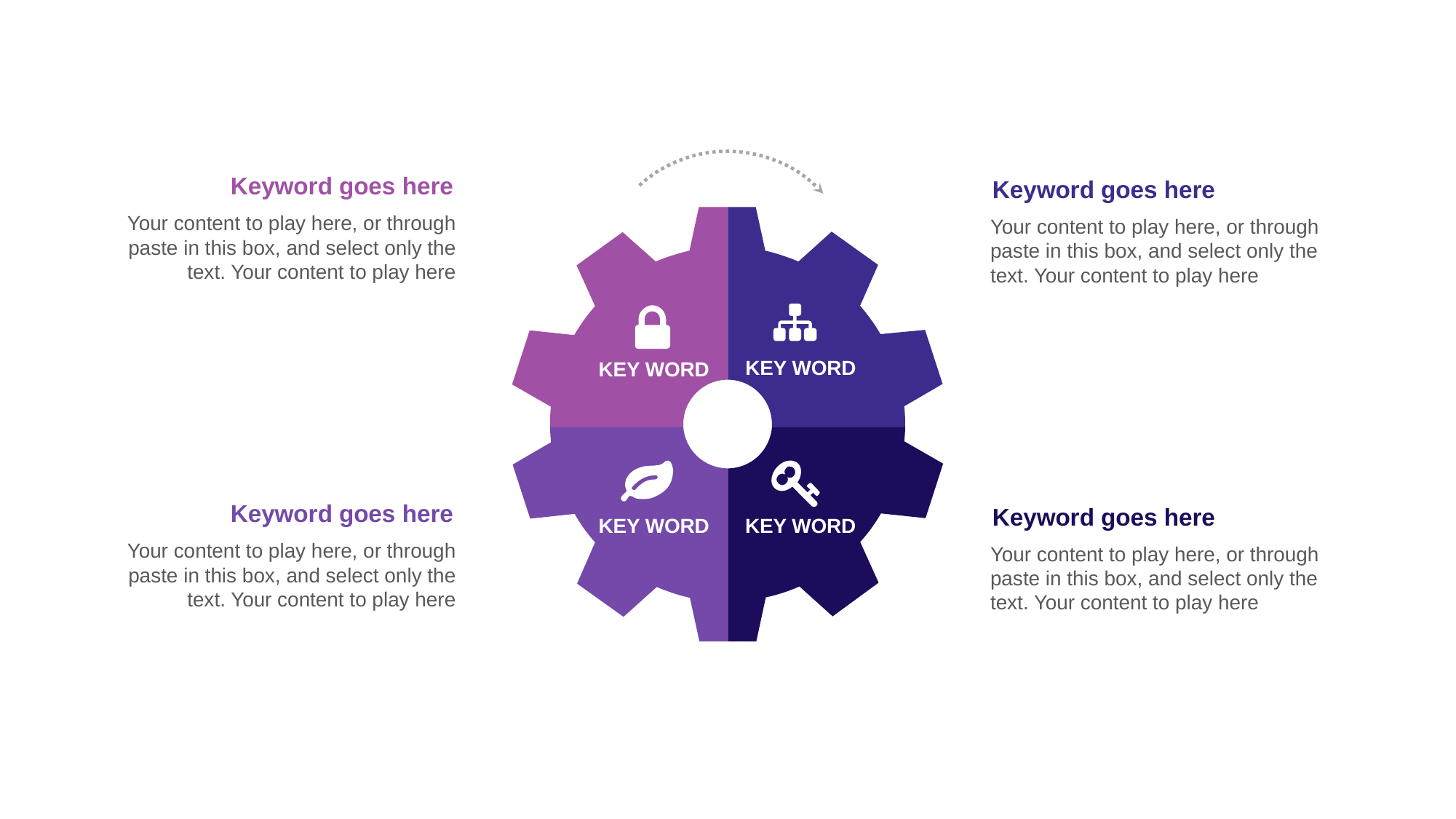

Keyword goes here
Your content to play here, or through paste in this box, and select only the text. Your content to play here
Keyword goes here
Your content to play here, or through paste in this box, and select only the text. Your content to play here

KEY WORD
KEY WORD

Keyword goes here
Your content to play here, or through paste in this box, and select only the text. Your content to play here
Keyword goes here
Your content to play here, or through paste in this box, and select only the text. Your content to play here
KEY WORD
KEY WORD